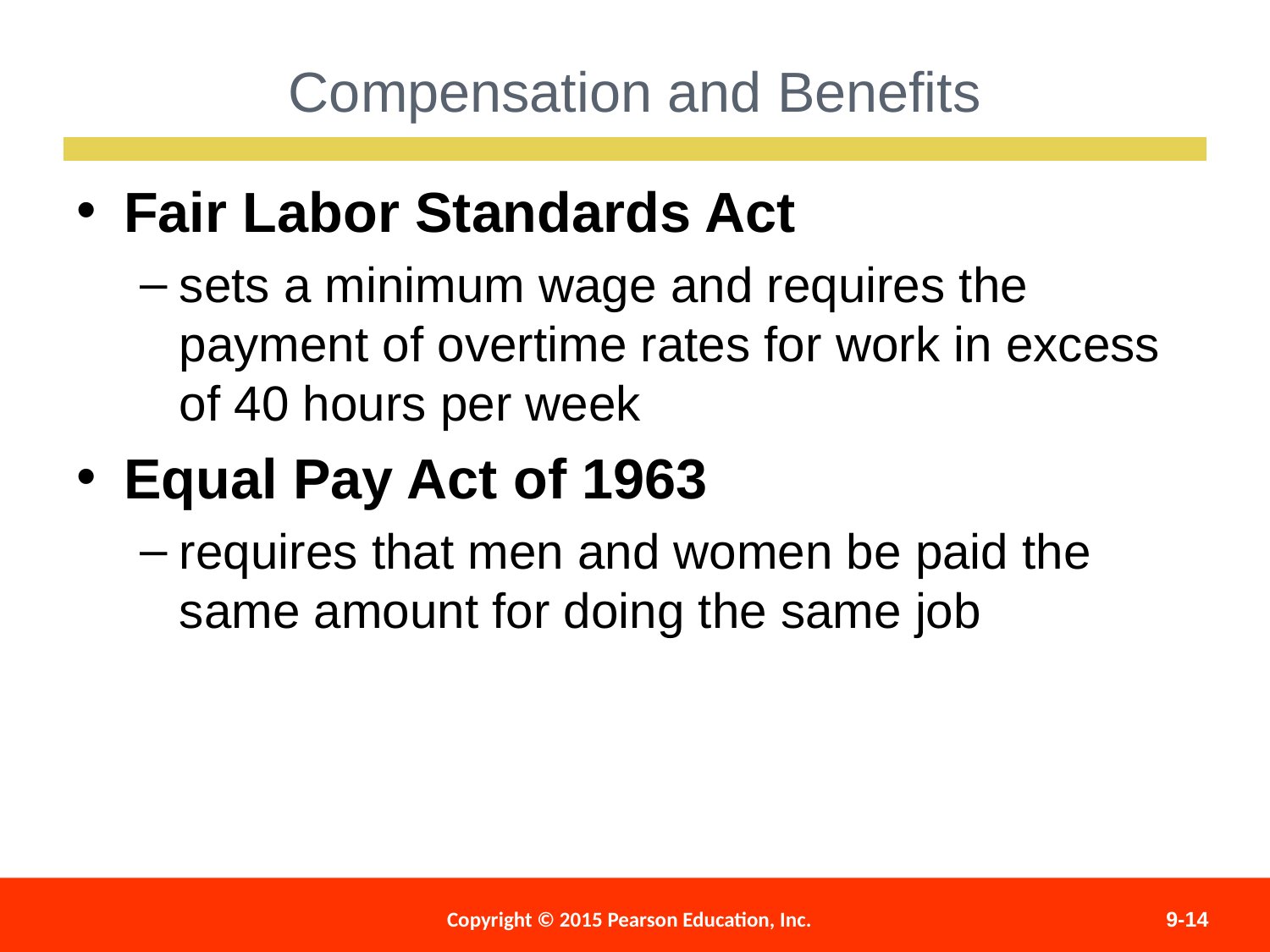

Compensation and Benefits
Fair Labor Standards Act
sets a minimum wage and requires the payment of overtime rates for work in excess of 40 hours per week
Equal Pay Act of 1963
requires that men and women be paid the same amount for doing the same job